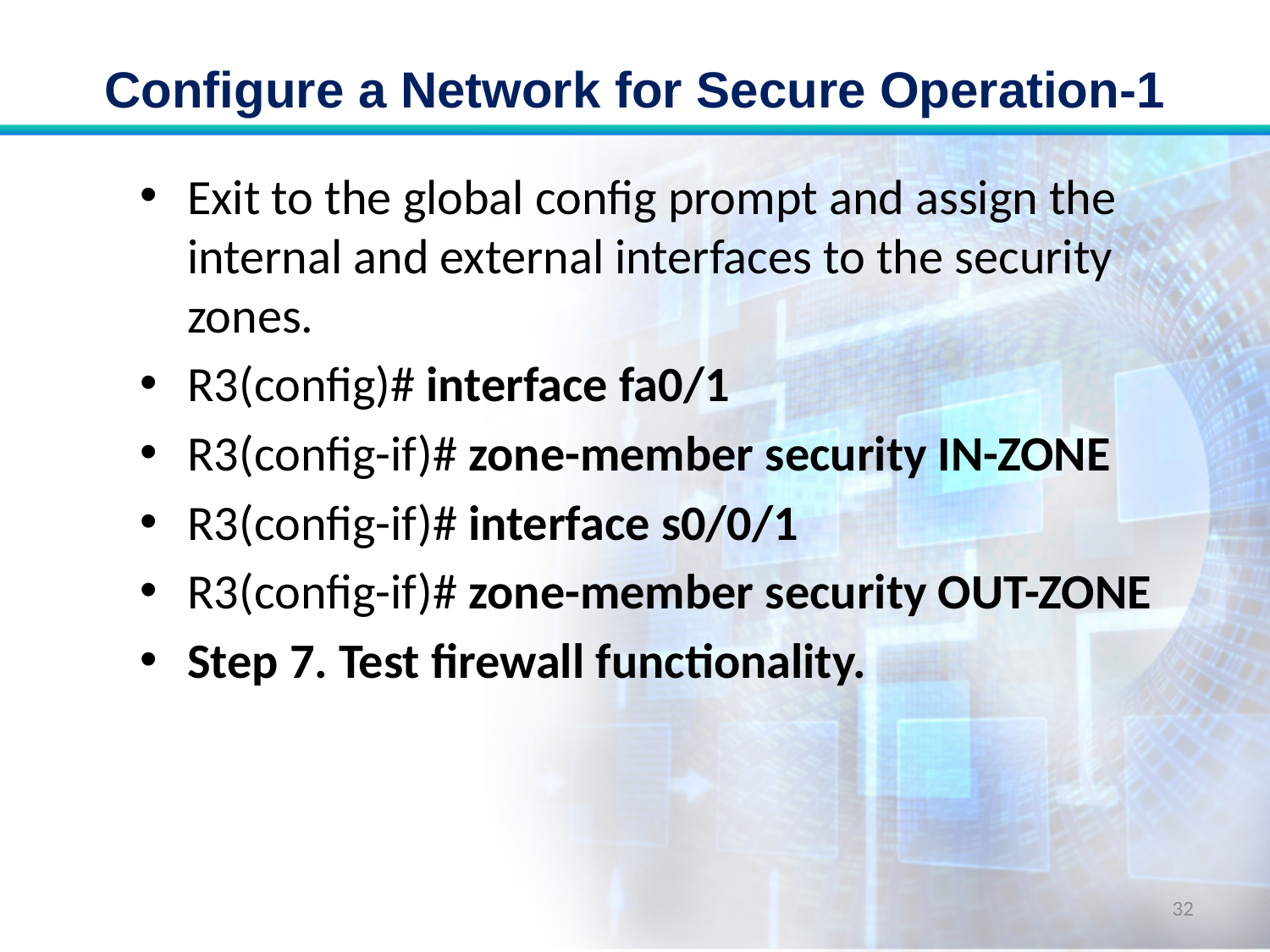

# Configure a Network for Secure Operation-1
Exit to the global config prompt and assign the internal and external interfaces to the security zones.
R3(config)# interface fa0/1
R3(config-if)# zone-member security IN-ZONE
R3(config-if)# interface s0/0/1
R3(config-if)# zone-member security OUT-ZONE
Step 7. Test firewall functionality.
32